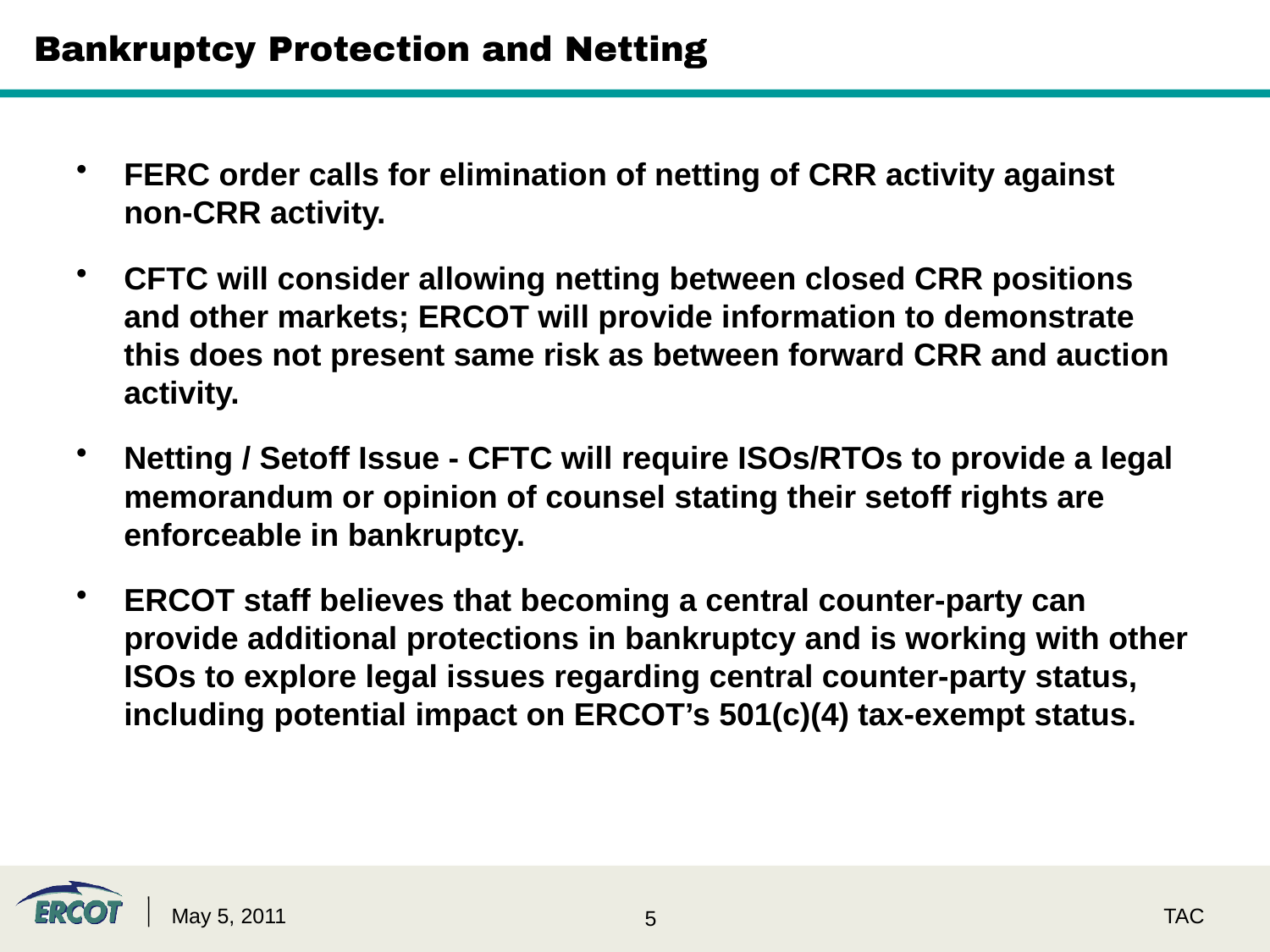

# Bankruptcy Protection and Netting
FERC order calls for elimination of netting of CRR activity against non-CRR activity.
CFTC will consider allowing netting between closed CRR positions and other markets; ERCOT will provide information to demonstrate this does not present same risk as between forward CRR and auction activity.
Netting / Setoff Issue - CFTC will require ISOs/RTOs to provide a legal memorandum or opinion of counsel stating their setoff rights are enforceable in bankruptcy.
ERCOT staff believes that becoming a central counter-party can provide additional protections in bankruptcy and is working with other ISOs to explore legal issues regarding central counter-party status, including potential impact on ERCOT’s 501(c)(4) tax-exempt status.

May 5, 2011
TAC